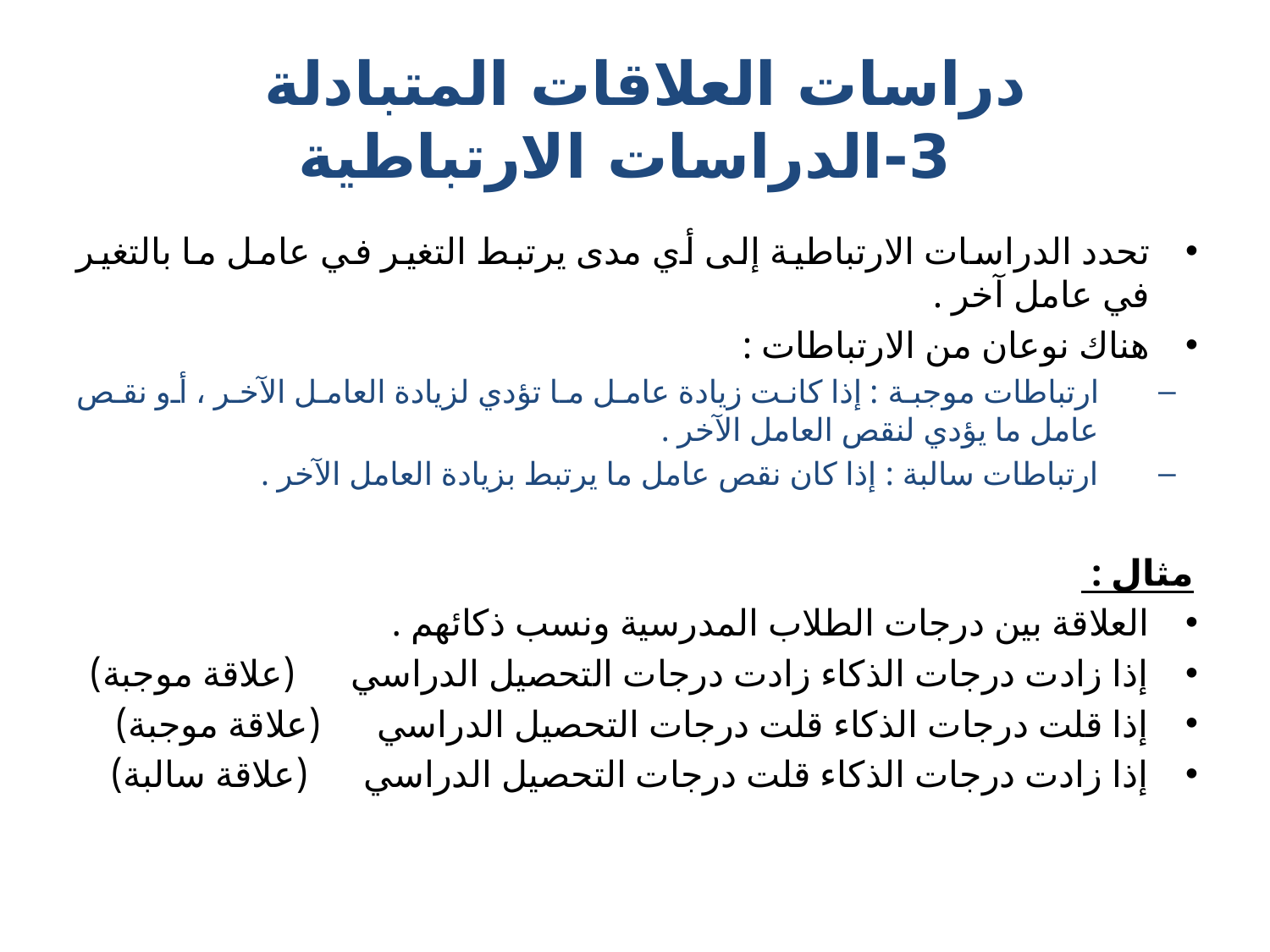

# دراسات العلاقات المتبادلة 3-الدراسات الارتباطية
تحدد الدراسات الارتباطية إلى أي مدى يرتبط التغير في عامل ما بالتغير في عامل آخر .
هناك نوعان من الارتباطات :
ارتباطات موجبة : إذا كانت زيادة عامل ما تؤدي لزيادة العامل الآخر ، أو نقص عامل ما يؤدي لنقص العامل الآخر .
ارتباطات سالبة : إذا كان نقص عامل ما يرتبط بزيادة العامل الآخر .

مثال :
العلاقة بين درجات الطلاب المدرسية ونسب ذكائهم .
إذا زادت درجات الذكاء زادت درجات التحصيل الدراسي      (علاقة موجبة)
إذا قلت درجات الذكاء قلت درجات التحصيل الدراسي      (علاقة موجبة)
إذا زادت درجات الذكاء قلت درجات التحصيل الدراسي      (علاقة سالبة)